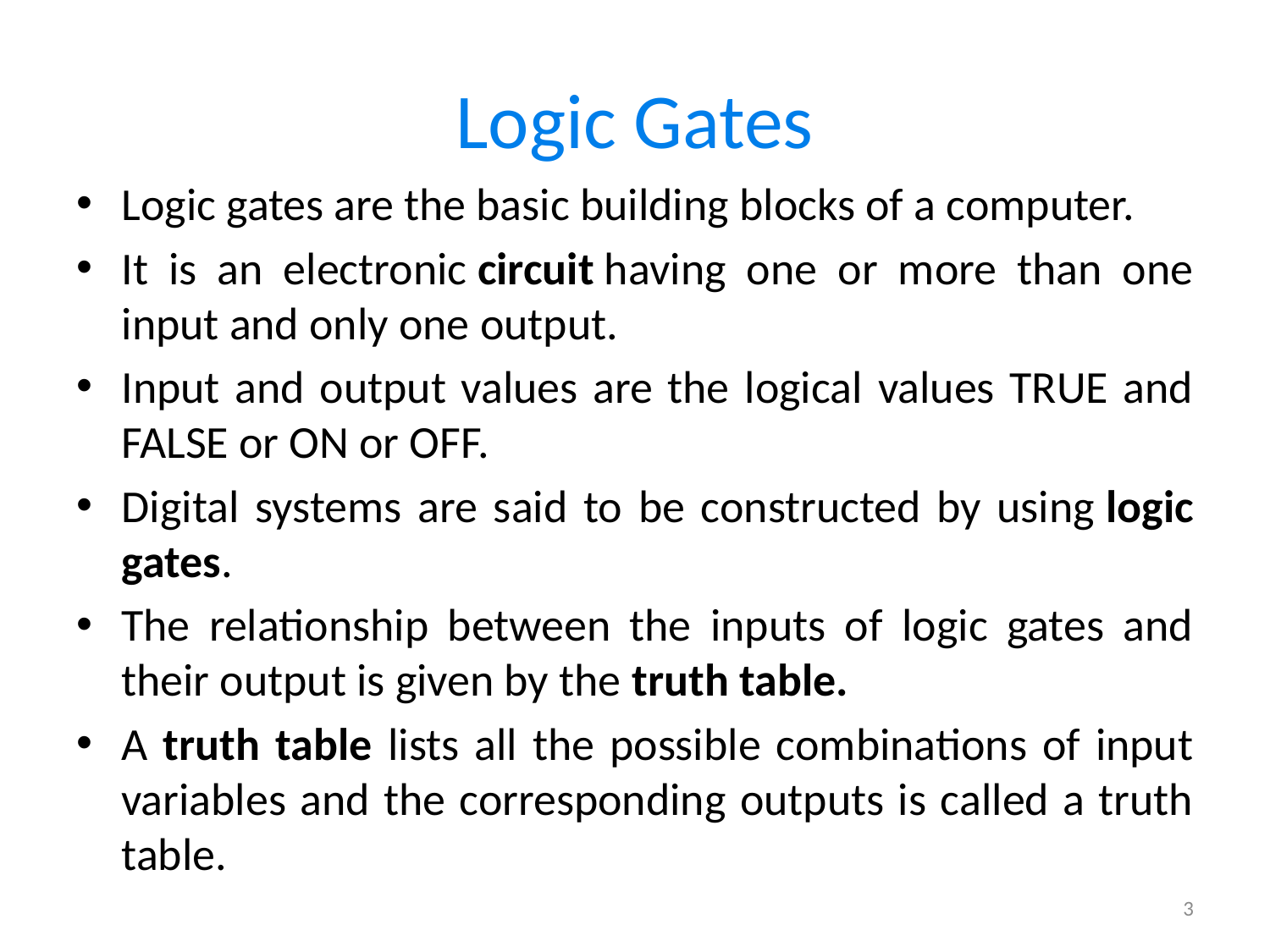

# Logic Gates
Logic gates are the basic building blocks of a computer.
It is an electronic circuit having one or more than one input and only one output.
Input and output values are the logical values TRUE and FALSE or ON or OFF.
Digital systems are said to be constructed by using logic gates.
The relationship between the inputs of logic gates and their output is given by the truth table.
A truth table lists all the possible combinations of input variables and the corresponding outputs is called a truth table.

3